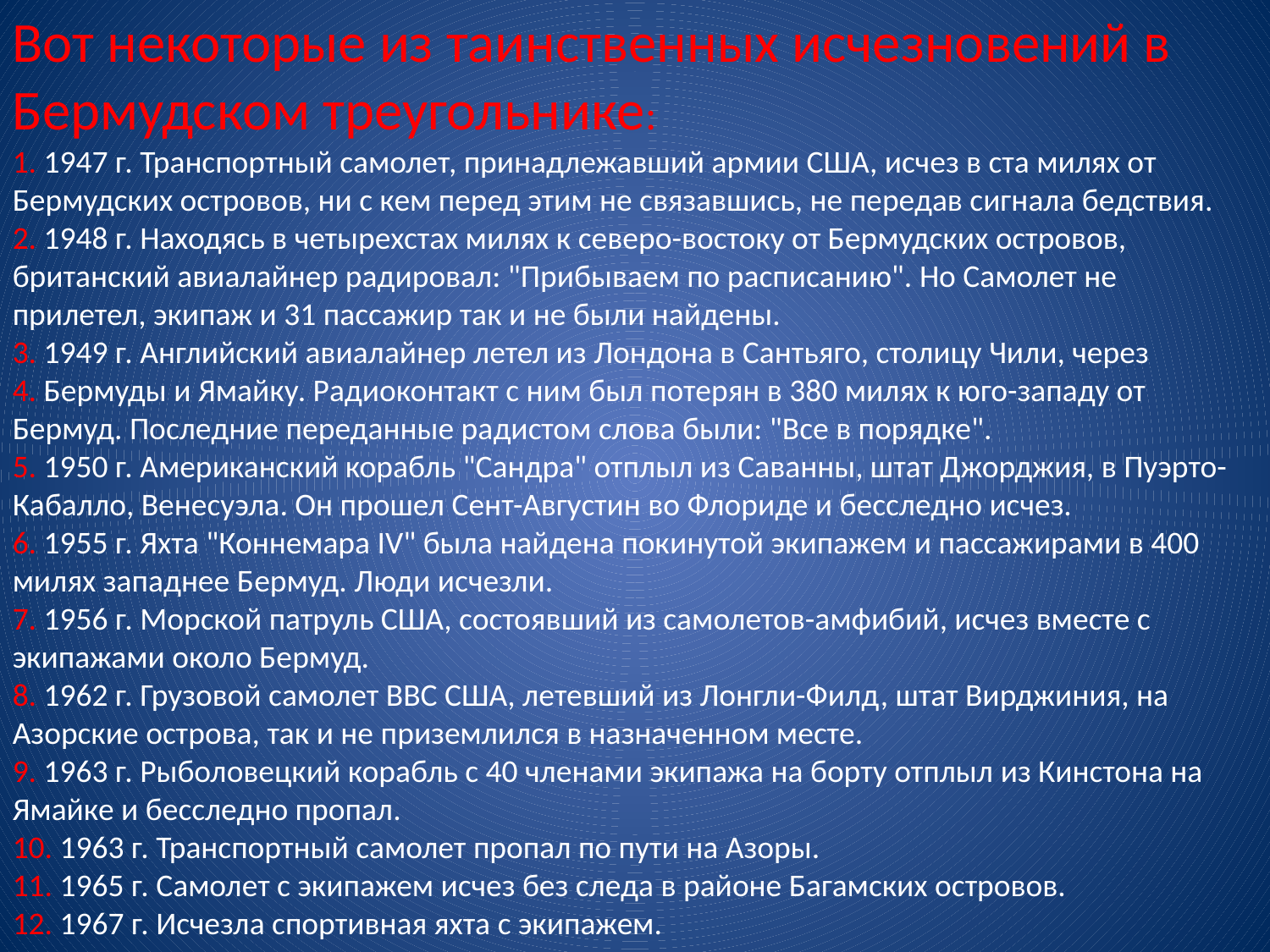

Вот некоторые из таинственных исчезновений в Бермудском треугольнике:
1. 1947 г. Транспортный самолет, принадлежавший армии США, исчез в ста милях от Бермудских островов, ни с кем перед этим не связавшись, не передав сигнала бедствия.
2. 1948 г. Находясь в четырехстах милях к северо-востоку от Бермудских островов, британский авиалайнер радировал: "Прибываем по расписанию". Но Самолет не прилетел, экипаж и 31 пассажир так и не были найдены.
3. 1949 г. Английский авиалайнер летел из Лондона в Сантьяго, столицу Чили, через
4. Бермуды и Ямайку. Радиоконтакт с ним был потерян в 380 милях к юго-западу от Бермуд. Последние переданные радистом слова были: "Все в порядке".
5. 1950 г. Американский корабль "Сандра" отплыл из Саванны, штат Джорджия, в Пуэрто-Кабалло, Венесуэла. Он прошел Сент-Августин во Флориде и бесследно исчез.
6. 1955 г. Яхта "Коннемара IV" была найдена покинутой экипажем и пассажирами в 400 милях западнее Бермуд. Люди исчезли.
7. 1956 г. Морской патруль США, состоявший из самолетов-амфибий, исчез вместе с экипажами около Бермуд.
8. 1962 г. Грузовой самолет ВВС США, летевший из Лонгли-Филд, штат Вирджиния, на Азорские острова, так и не приземлился в назначенном месте.
9. 1963 г. Рыболовецкий корабль с 40 членами экипажа на борту отплыл из Кинстона на Ямайке и бесследно пропал.
10. 1963 г. Транспортный самолет пропал по пути на Азоры.
11. 1965 г. Самолет с экипажем исчез без следа в районе Багамских островов.
12. 1967 г. Исчезла спортивная яхта с экипажем.